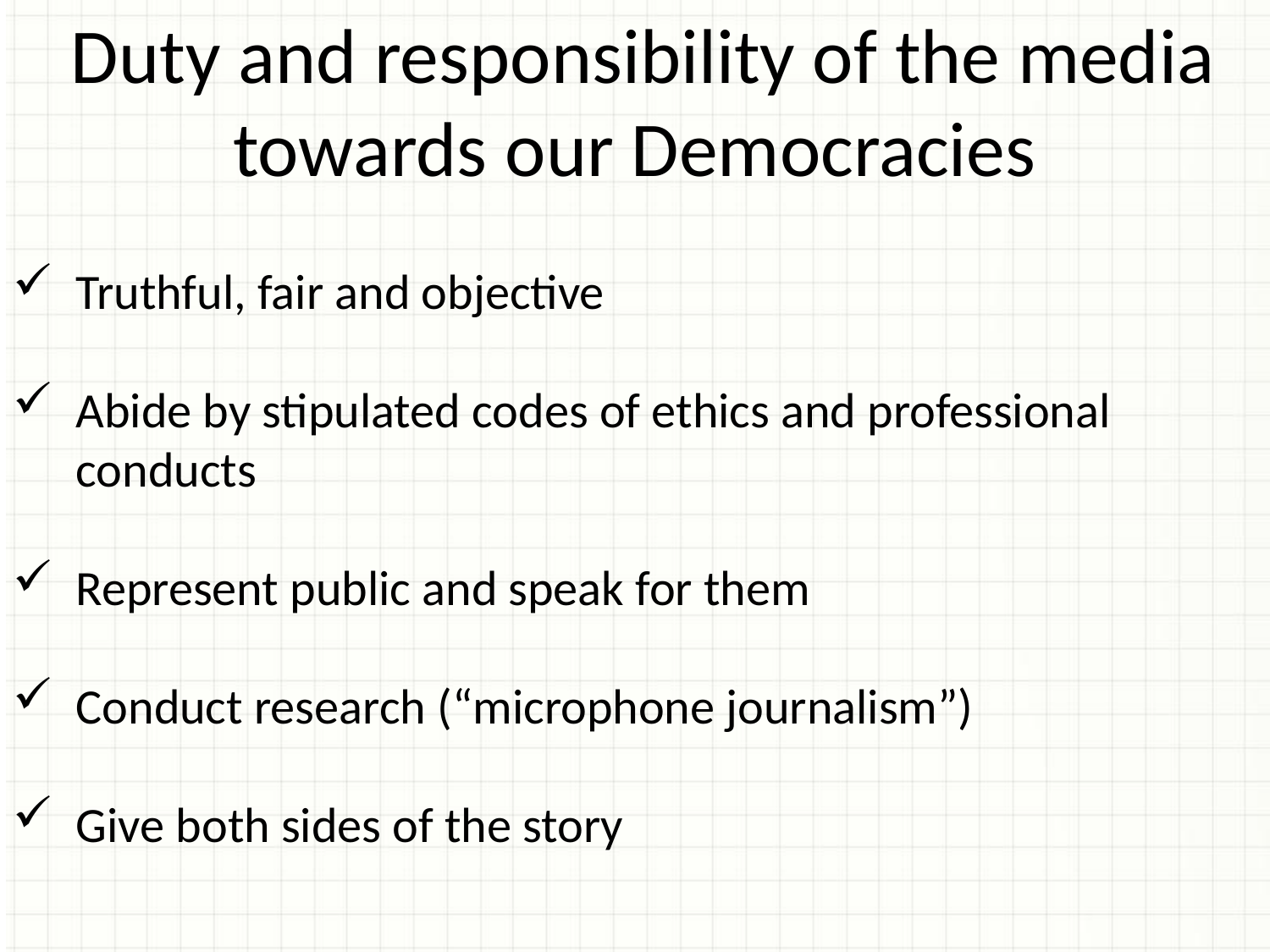

Duty and responsibility of the media towards our Democracies

Truthful, fair and objective

Abide by stipulated codes of ethics and professional conducts

Represent public and speak for them

Conduct research (“microphone journalism”)

Give both sides of the story